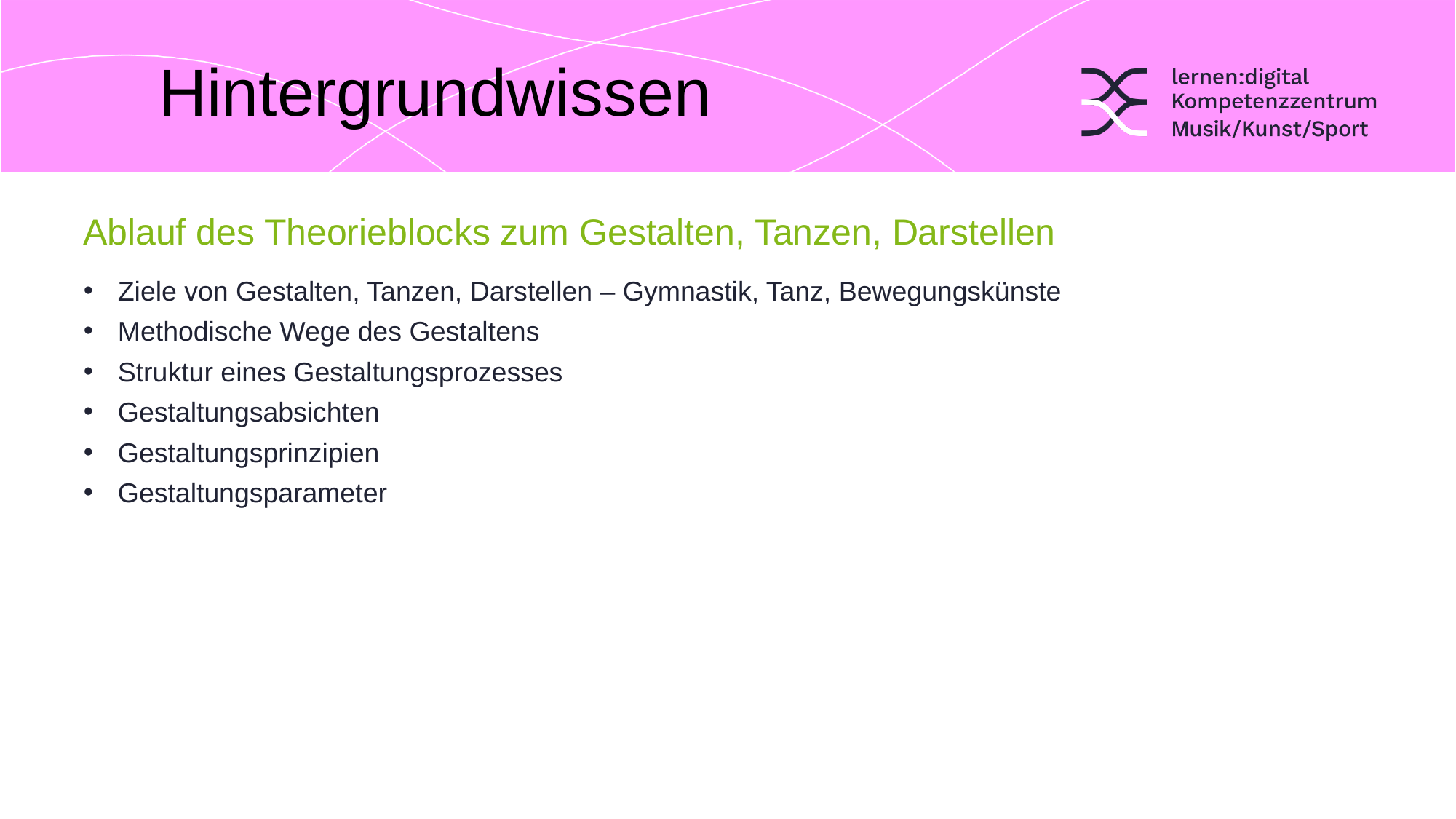

# Hintergrundwissen
Ablauf des Theorieblocks zum Gestalten, Tanzen, Darstellen
Ziele von Gestalten, Tanzen, Darstellen – Gymnastik, Tanz, Bewegungskünste
Methodische Wege des Gestaltens
Struktur eines Gestaltungsprozesses
Gestaltungsabsichten
Gestaltungsprinzipien
Gestaltungsparameter